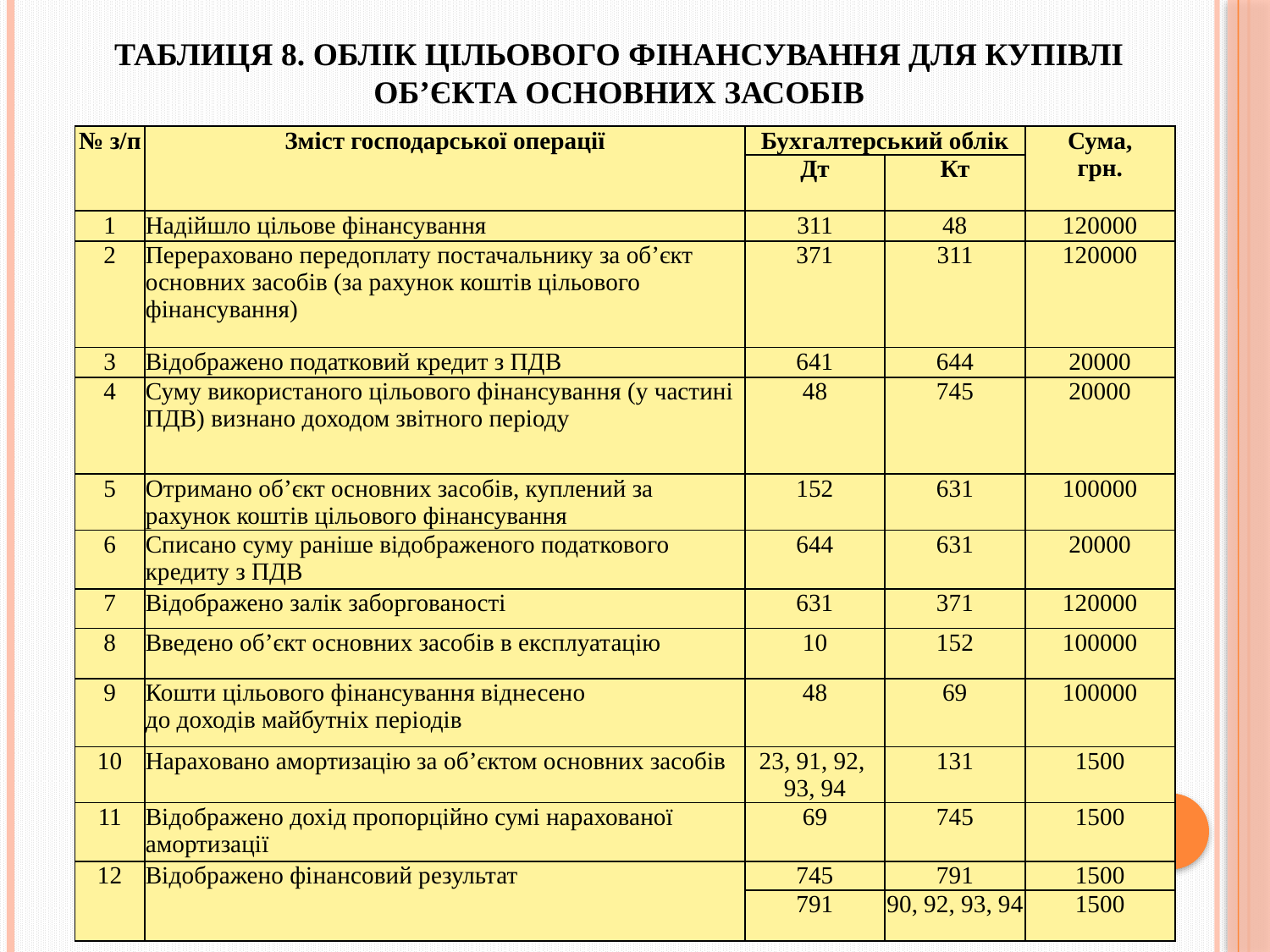

# Таблиця 8. Облік цільового фінансування для купівлі об’єкта основних засобів
| № з/п | Зміст господарської операції | Бухгалтерський облік |  | Сума, грн. |
| --- | --- | --- | --- | --- |
|  |  | Дт | Кт |  |
| 1 | Надійшло цільове фінансування | 311 | 48 | 120000 |
| 2 | Перераховано передоплату постачальнику за об’єкт основних засобів (за рахунок коштів цільового фінансування) | 371 | 311 | 120000 |
| 3 | Відображено податковий кредит з ПДВ | 641 | 644 | 20000 |
| 4 | Суму використаного цільового фінансування (у частині ПДВ) визнано доходом звітного періоду | 48 | 745 | 20000 |
| 5 | Отримано об’єкт основних засобів, куплений за рахунок коштів цільового фінансування | 152 | 631 | 100000 |
| 6 | Списано суму раніше відображеного податкового кредиту з ПДВ | 644 | 631 | 20000 |
| 7 | Відображено залік заборгованості | 631 | 371 | 120000 |
| 8 | Введено об’єкт основних засобів в експлуатацію | 10 | 152 | 100000 |
| 9 | Кошти цільового фінансування віднесено  до доходів майбутніх періодів | 48 | 69 | 100000 |
| 10 | Нараховано амортизацію за об’єктом основних засобів | 23, 91, 92,  93, 94 | 131 | 1500 |
| 11 | Відображено дохід пропорційно сумі нарахованої амортизації | 69 | 745 | 1500 |
| 12 | Відображено фінансовий результат | 745 | 791 | 1500 |
|  |  | 791 | 90, 92, 93, 94 | 1500 |